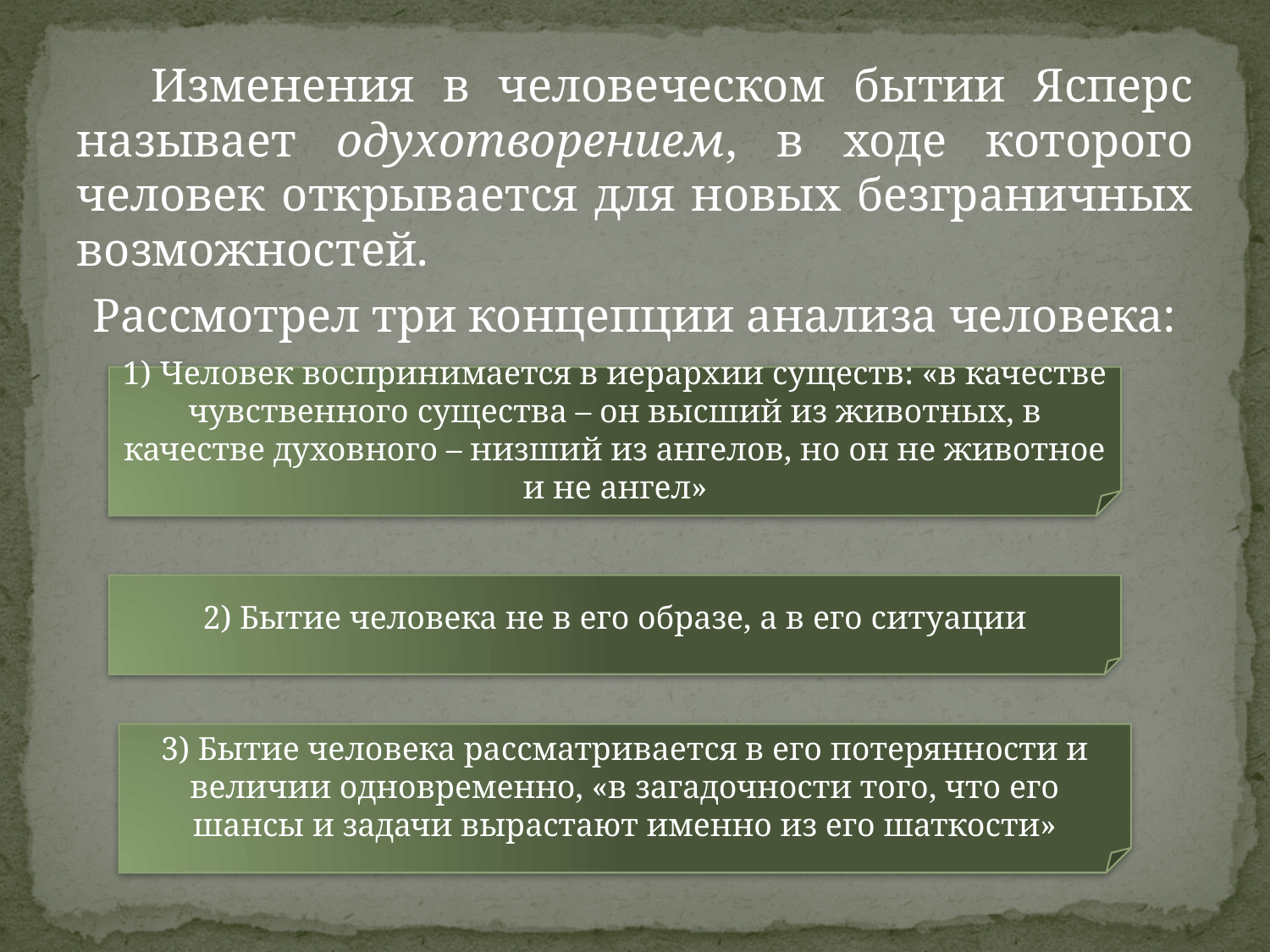

#
Изменения в человеческом бытии Ясперс называет одухотворением, в ходе которого человек открывается для новых безграничных возможностей.
Рассмотрел три концепции анализа человека:

1) Человек воспринимается в иерархии существ: «в качестве чувственного существа – он высший из животных, в качестве духовного – низший из ангелов, но он не животное и не ангел»
2) Бытие человека не в его образе, а в его ситуации
3) Бытие человека рассматривается в его потерянности и величии одновременно, «в загадочности того, что его шансы и задачи вырастают именно из его шаткости»